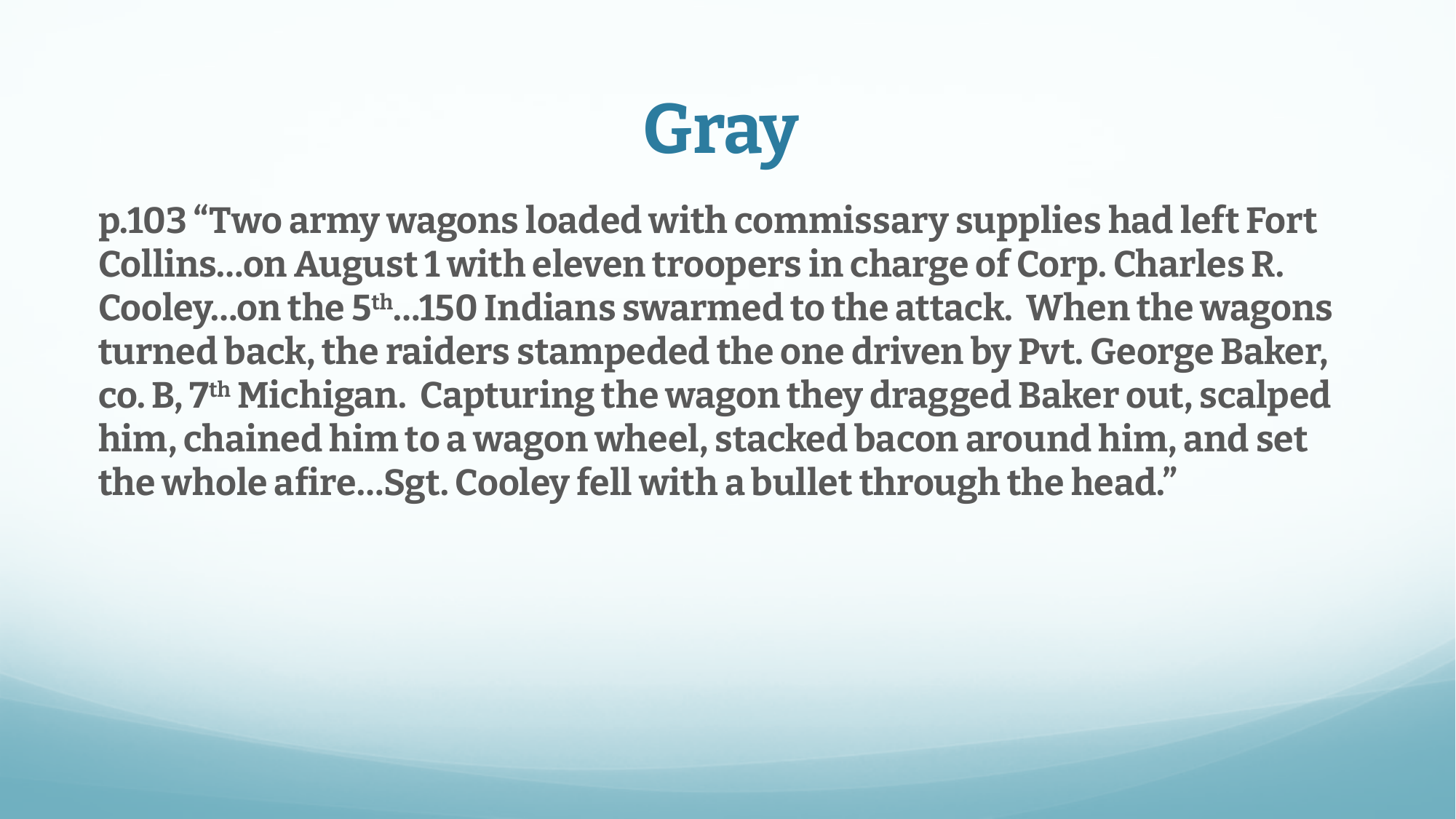

# Gray
p.103 “Two army wagons loaded with commissary supplies had left Fort Collins…on August 1 with eleven troopers in charge of Corp. Charles R. Cooley…on the 5th…150 Indians swarmed to the attack.  When the wagons turned back, the raiders stampeded the one driven by Pvt. George Baker, co. B, 7th Michigan.  Capturing the wagon they dragged Baker out, scalped him, chained him to a wagon wheel, stacked bacon around him, and set the whole afire…Sgt. Cooley fell with a bullet through the head.”